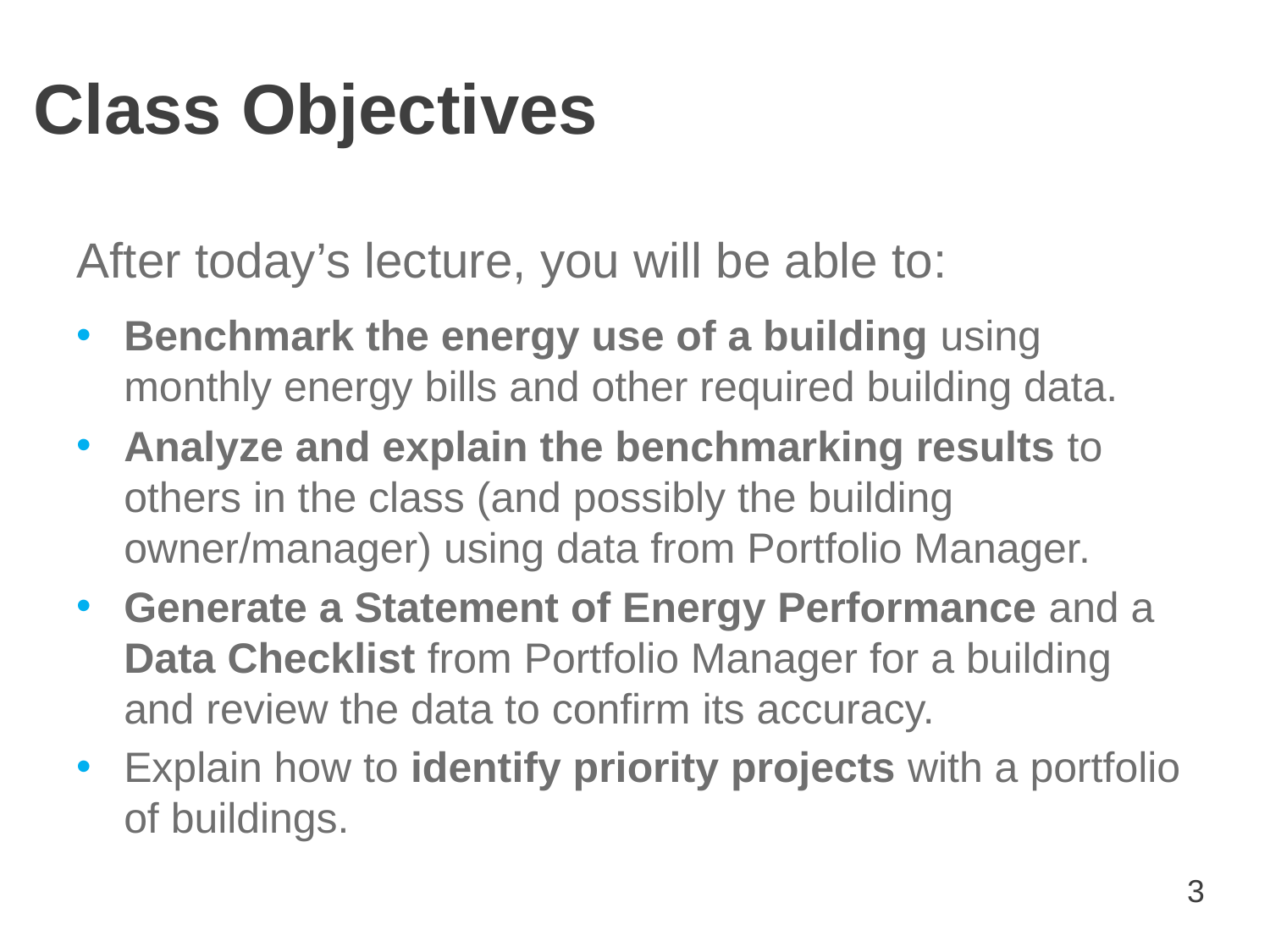

# Class Objectives
After today’s lecture, you will be able to:
Benchmark the energy use of a building using monthly energy bills and other required building data.
Analyze and explain the benchmarking results to others in the class (and possibly the building owner/manager) using data from Portfolio Manager.
Generate a Statement of Energy Performance and a Data Checklist from Portfolio Manager for a building and review the data to confirm its accuracy.
Explain how to identify priority projects with a portfolio of buildings.